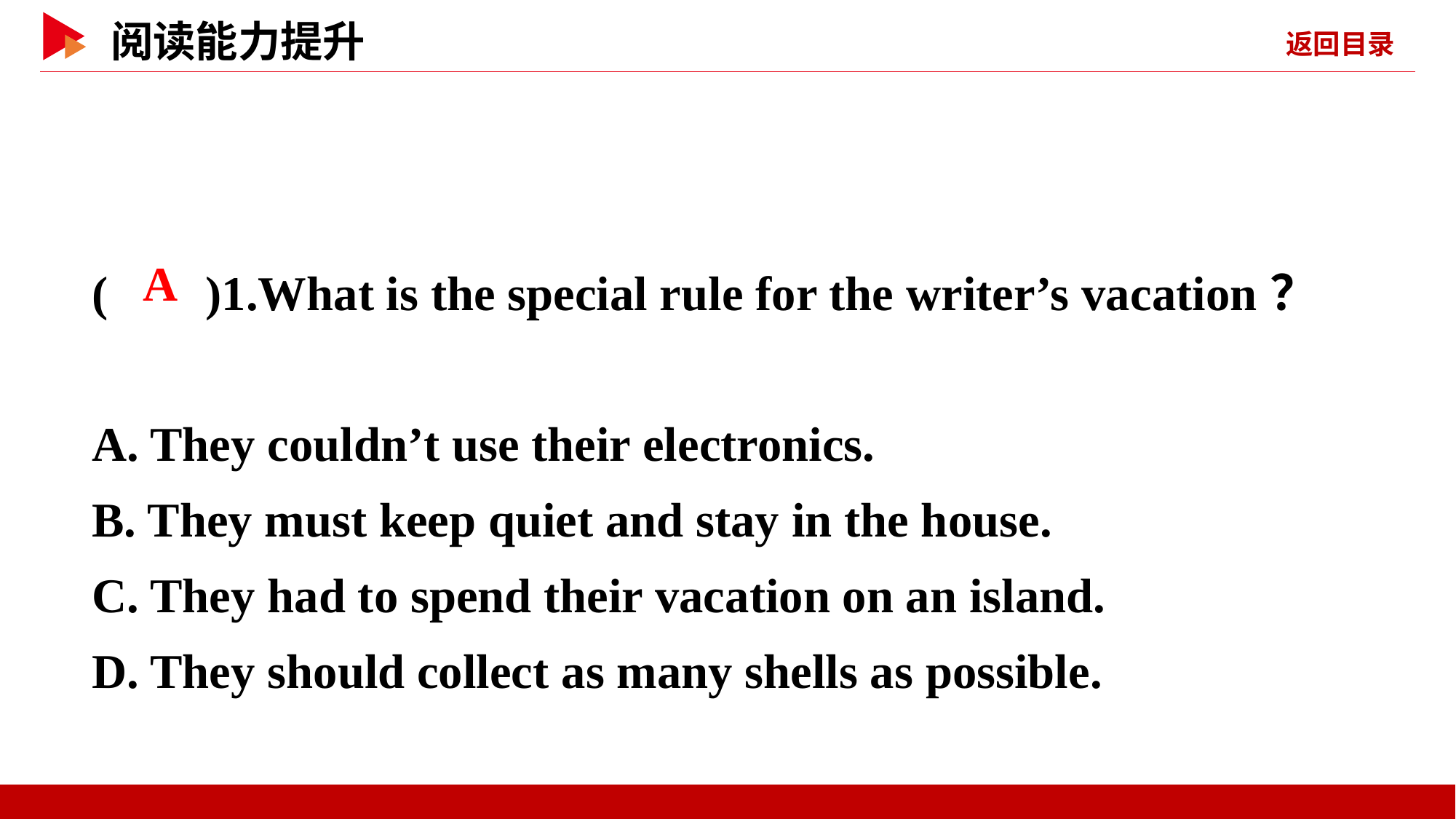

(        )1.What is the special rule for the writer’s vacation？
A. They couldn’t use their electronics.
B. They must keep quiet and stay in the house.
C. They had to spend their vacation on an island.
D. They should collect as many shells as possible.
   A